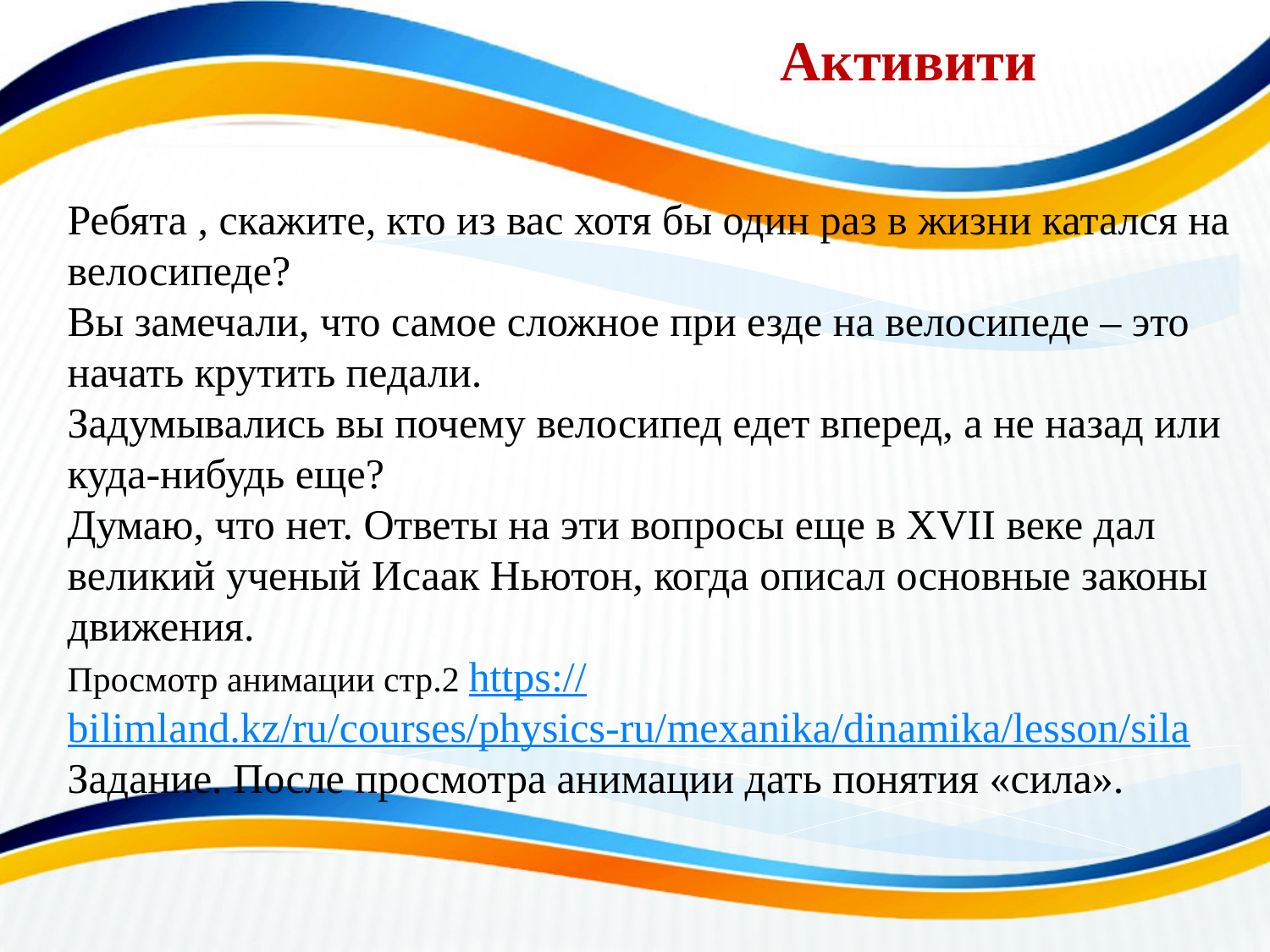

Активити
Ребята , скажите, кто из вас хотя бы один раз в жизни катался на велосипеде?
Вы замечали, что самое сложное при езде на велосипеде – это начать крутить педали.
Задумывались вы почему велосипед едет вперед, а не назад или куда-нибудь еще?
Думаю, что нет. Ответы на эти вопросы еще в XVII веке дал великий ученый Исаак Ньютон, когда описал основные законы движения.
Просмотр анимации стр.2 https://bilimland.kz/ru/courses/physics-ru/mexanika/dinamika/lesson/sila
Задание. После просмотра анимации дать понятия «сила».